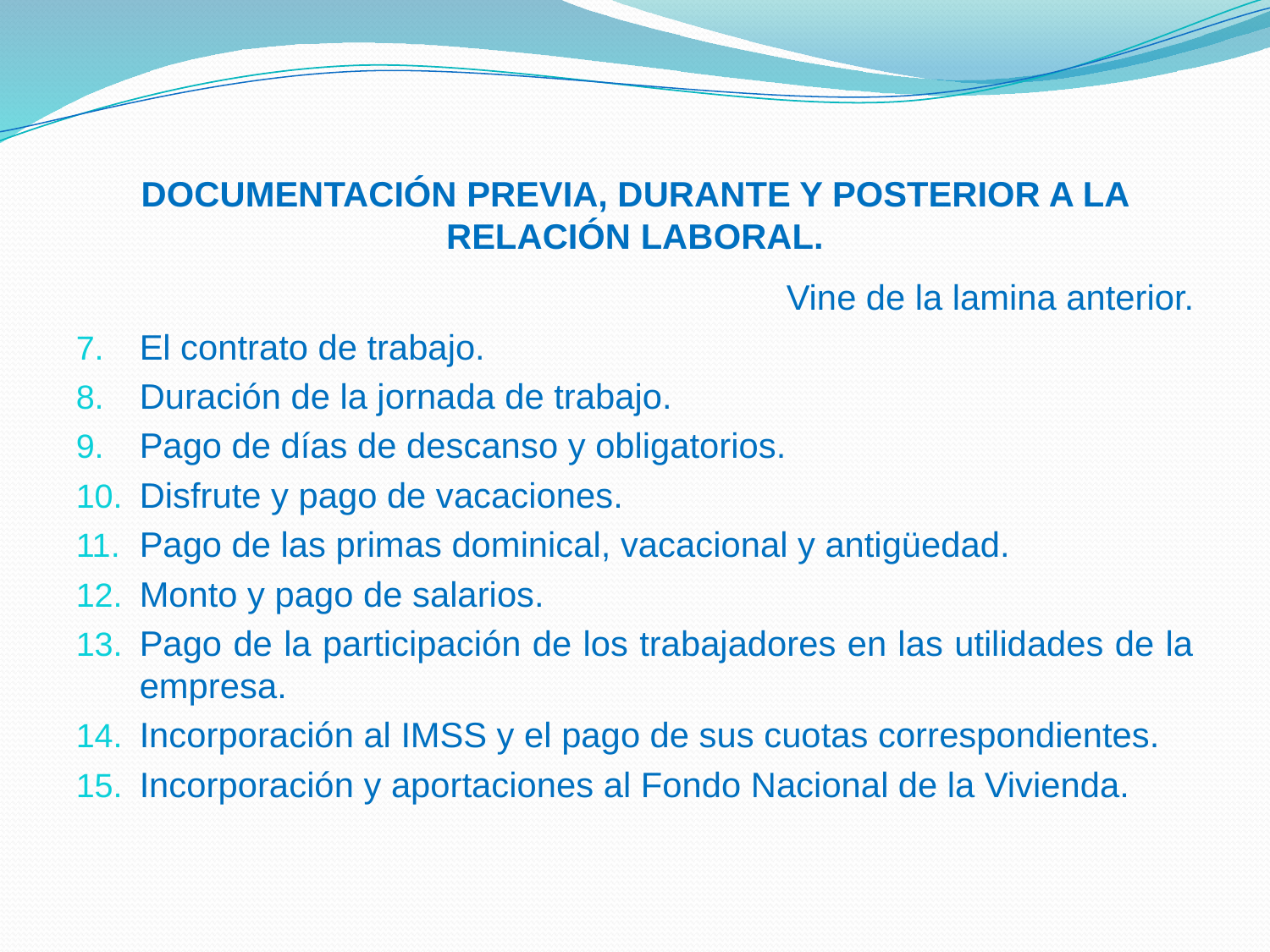

# DOCUMENTACIÓN PREVIA, DURANTE Y POSTERIOR A LA RELACIÓN LABORAL.
Vine de la lamina anterior.
El contrato de trabajo.
Duración de la jornada de trabajo.
Pago de días de descanso y obligatorios.
Disfrute y pago de vacaciones.
Pago de las primas dominical, vacacional y antigüedad.
Monto y pago de salarios.
Pago de la participación de los trabajadores en las utilidades de la empresa.
Incorporación al IMSS y el pago de sus cuotas correspondientes.
Incorporación y aportaciones al Fondo Nacional de la Vivienda.